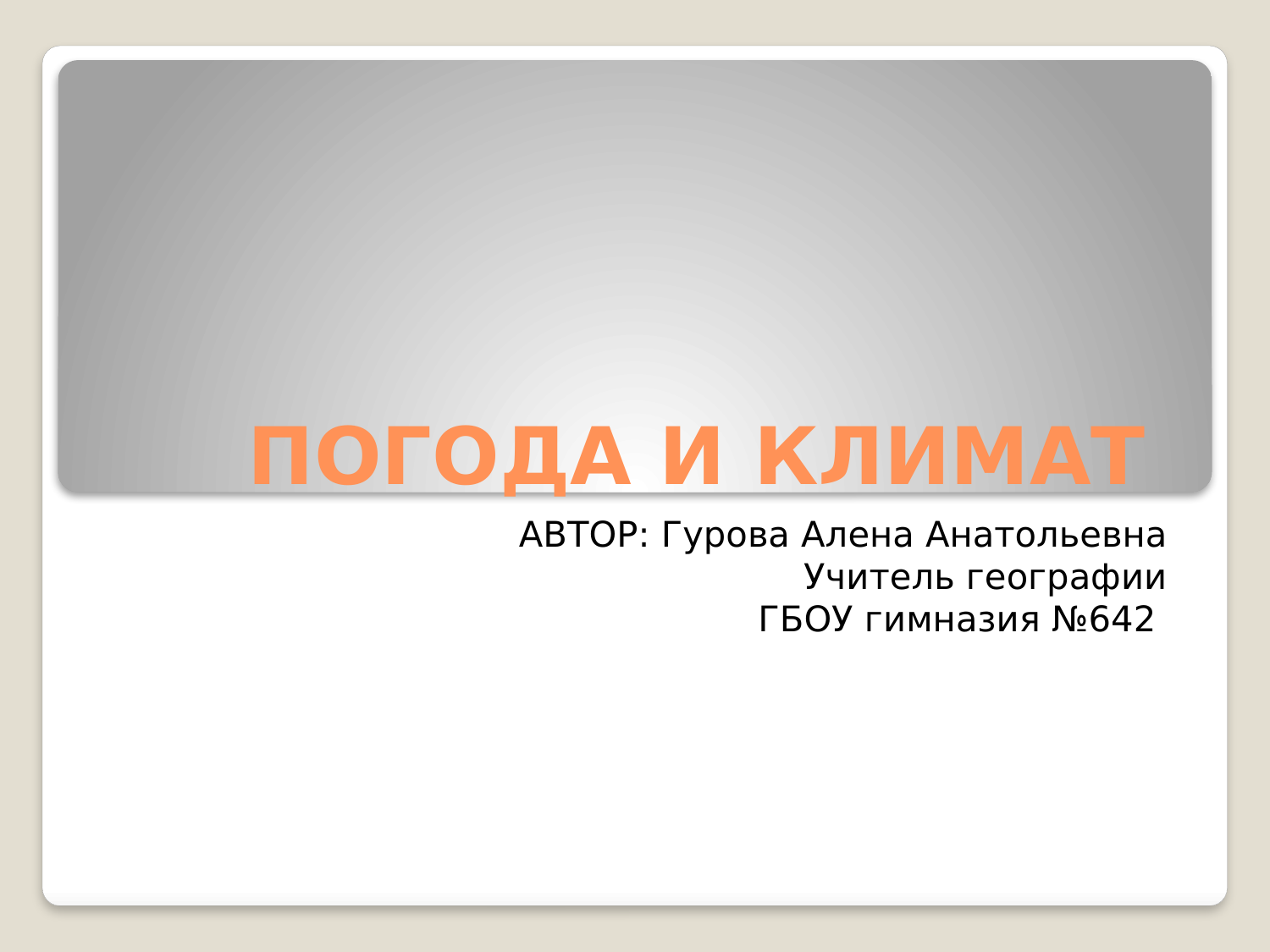

# ПОГОДА И КЛИМАТ
АВТОР: Гурова Алена Анатольевна
Учитель географии
ГБОУ гимназия №642